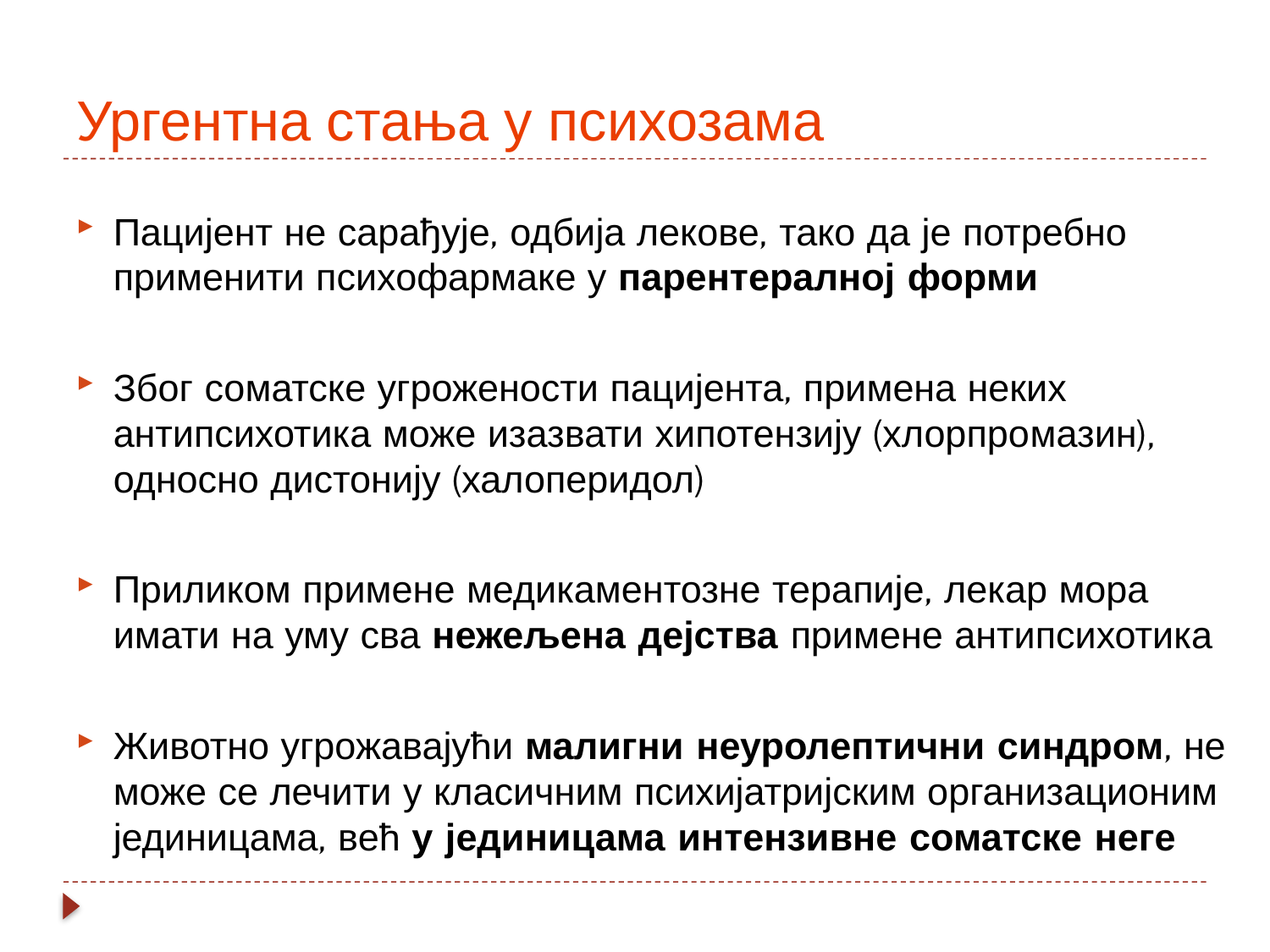

# Ургентна стања у психозама
Пацијент не сарађује, одбија лекове, тако да је потребно применити психофармаке у парентералној форми

Због соматске угрожености пацијента, примена неких антипсихотика може изазвати хипотензију (хлорпромазин), односно дистонију (халоперидол)

Приликом примене медикаментозне терапије, лекар мора имати на уму сва нежељена дејства примене антипсихотика

Животно угрожавајући малигни неуролептични синдром, не може се лечити у класичним психијатријским организационим јединицама, већ у јединицама интензивне соматске неге